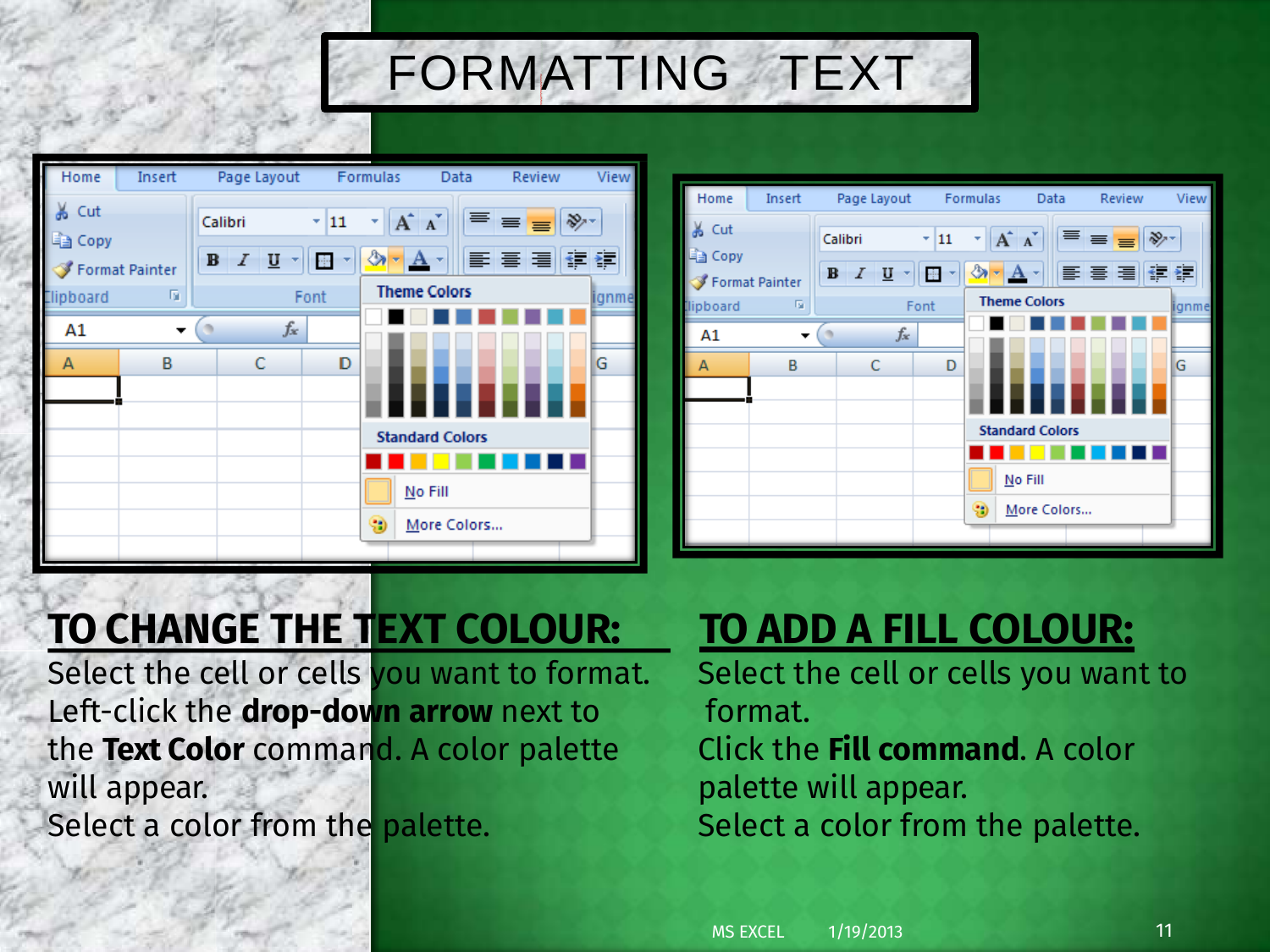

# FORMATTING	TEXT

TO CHANGE THE TEXT COLOUR:	TO ADD A FILL COLOUR:

Select the cell or cells you want to format.  Left-click the drop-down arrow next to  the Text Color command. A color palette
Select the cell or cells you want to  format.
Click the Fill command. A color
palette will appear.
Select a color from the palette.
will appear.
Select a color from the palette.
11
1/19/2013
MS EXCEL